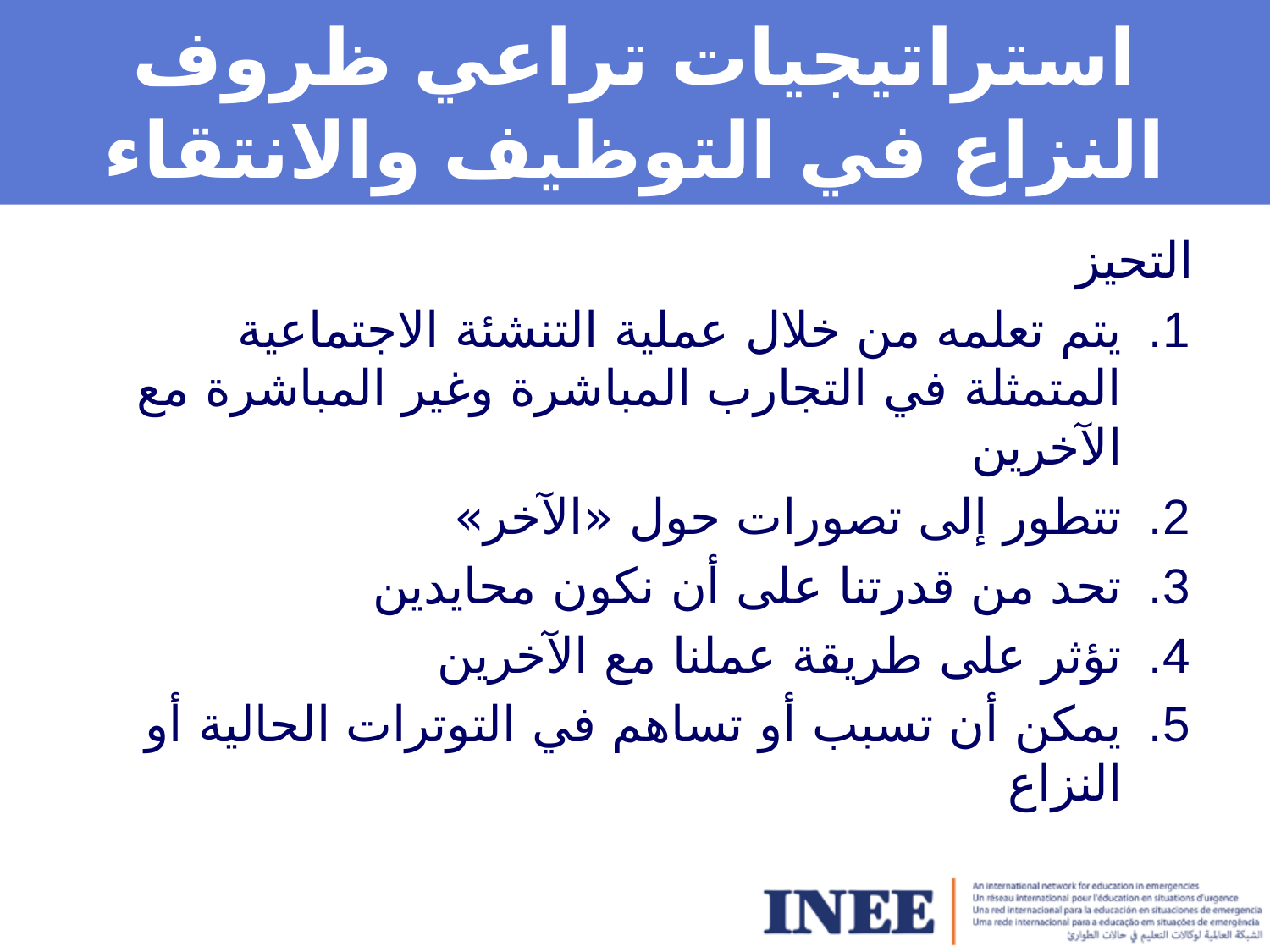

# استراتيجيات تراعي ظروف النزاع في التوظيف والانتقاء
التحيز
يتم تعلمه من خلال عملية التنشئة الاجتماعية المتمثلة في التجارب المباشرة وغير المباشرة مع الآخرين
تتطور إلى تصورات حول «الآخر»
تحد من قدرتنا على أن نكون محايدين
تؤثر على طريقة عملنا مع الآخرين
يمكن أن تسبب أو تساهم في التوترات الحالية أو النزاع